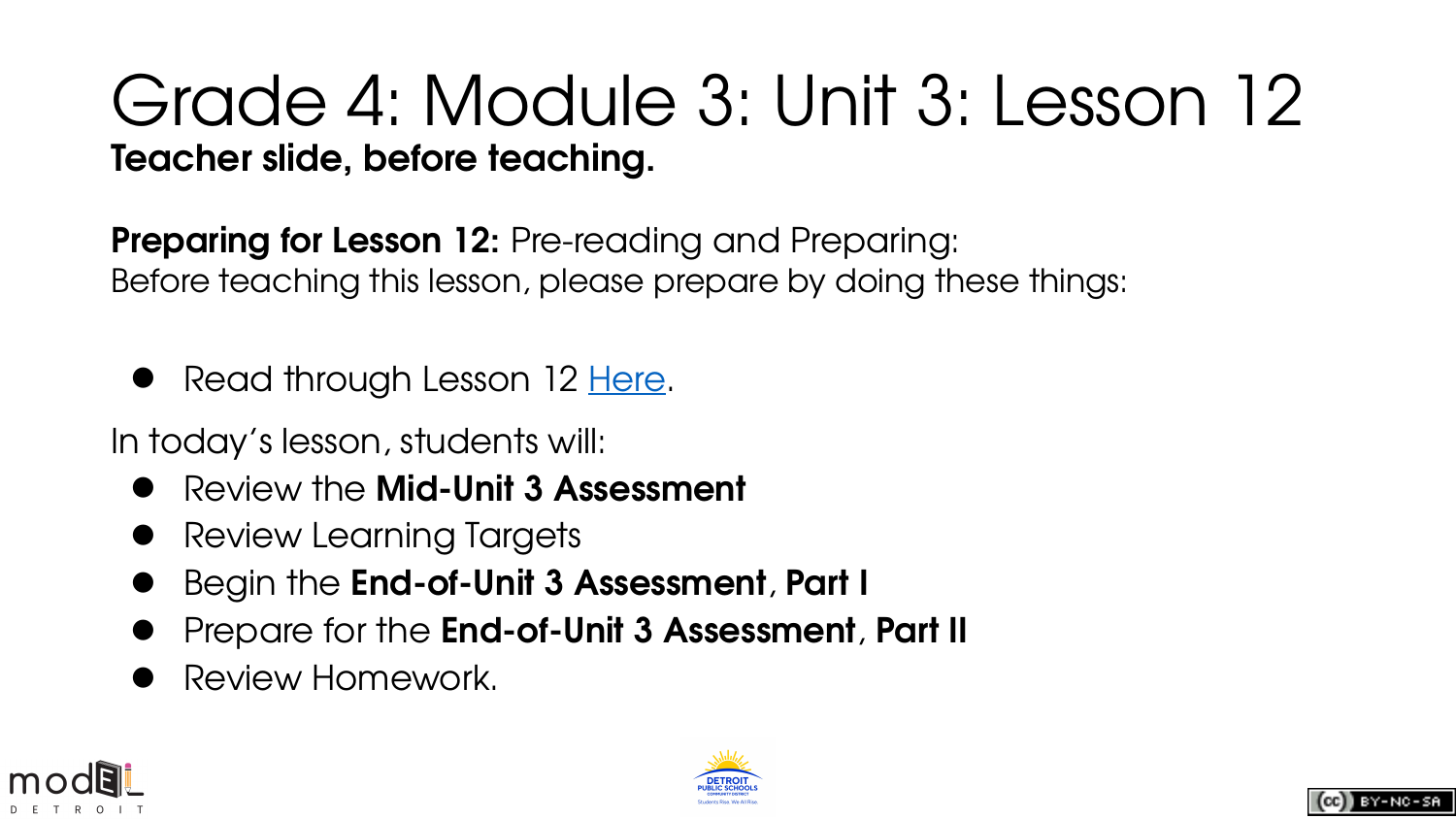

# Grade 4: Module 3: Unit 3: Lesson 12
Teacher slide, before teaching.
Preparing for Lesson 12: Pre-reading and Preparing:
Before teaching this lesson, please prepare by doing these things:

Read through Lesson 12 Here.
In today’s lesson, students will:
Review the Mid-Unit 3 Assessment
Review Learning Targets
Begin the End-of-Unit 3 Assessment, Part I
Prepare for the End-of-Unit 3 Assessment, Part II
Review Homework.